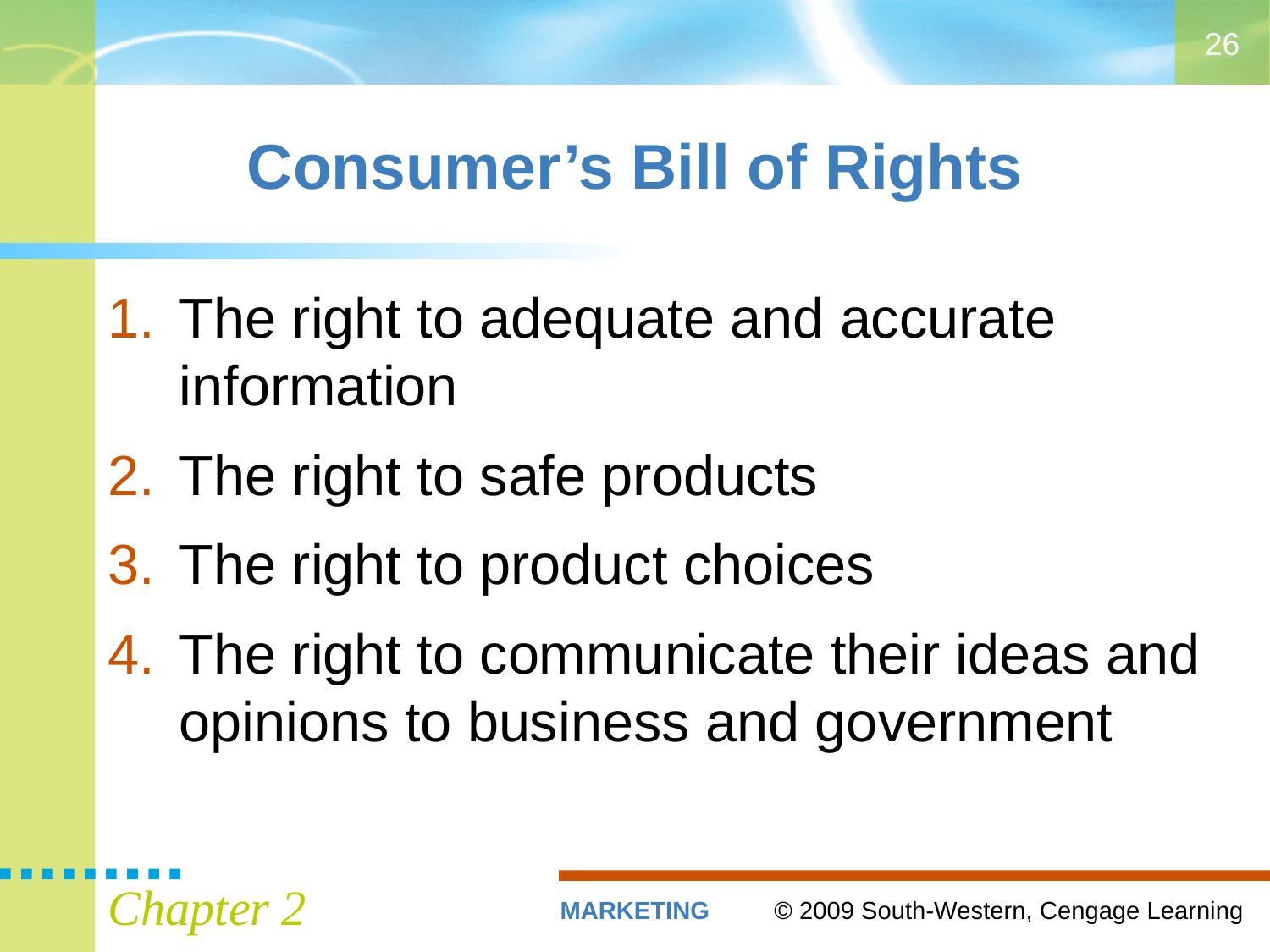

26
# Consumer’s Bill of Rights
The right to adequate and accurate information
The right to safe products
The right to product choices
The right to communicate their ideas and opinions to business and government
Chapter 2